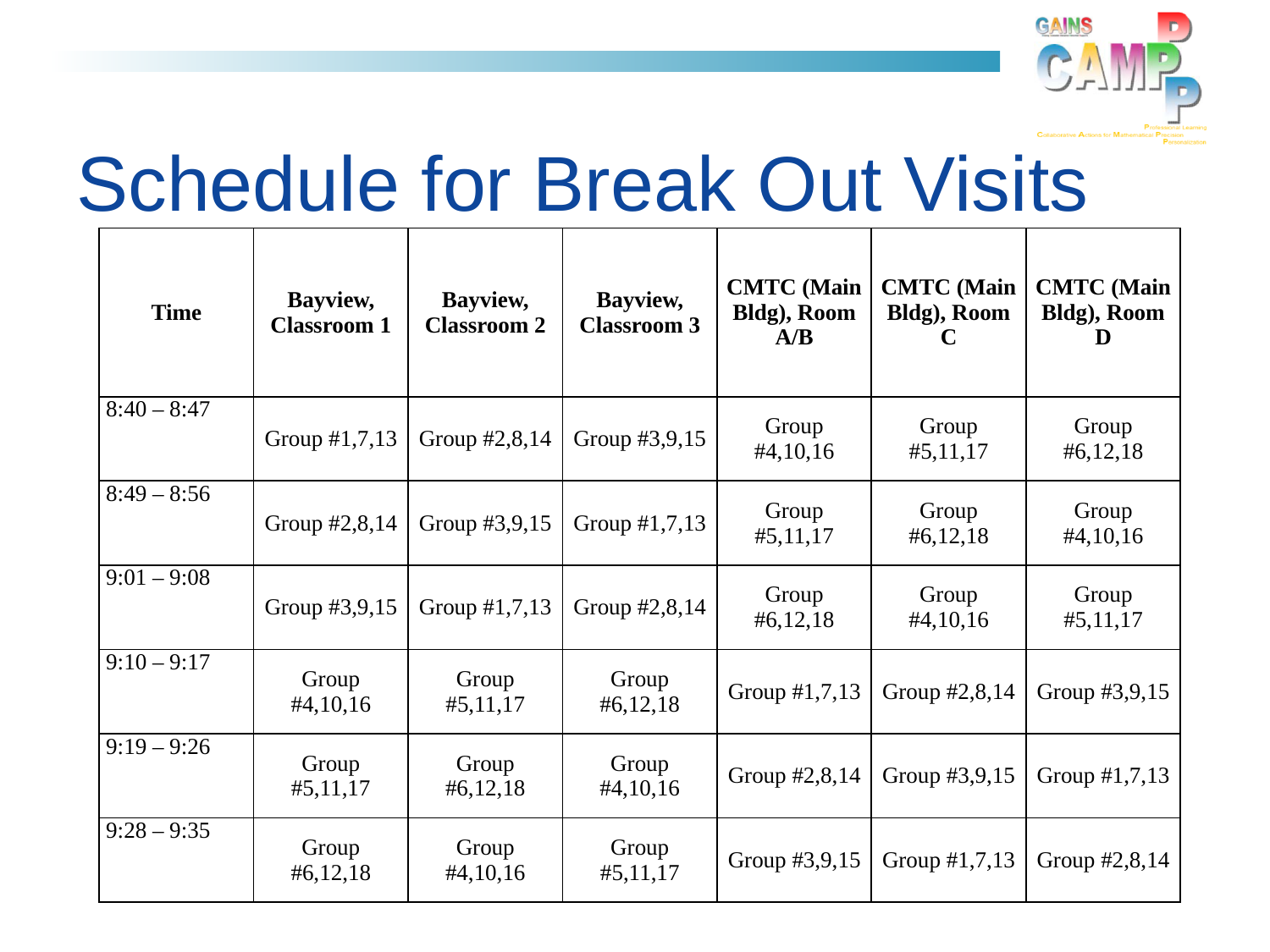

# Schedule for Break Out Visits
| Time | Bayview, Classroom 1 | Bayview, Classroom 2 | Bayview, Classroom 3 | CMTC (Main Bldg), Room A/B | CMTC (Main Bldg), Room C | CMTC (Main Bldg), Room D |
| --- | --- | --- | --- | --- | --- | --- |
| 8:40 – 8:47 | Group #1,7,13 | Group #2,8,14 | Group #3,9,15 | Group #4,10,16 | Group #5,11,17 | Group #6,12,18 |
| 8:49 – 8:56 | Group #2,8,14 | Group #3,9,15 | Group #1,7,13 | Group #5,11,17 | Group #6,12,18 | Group #4,10,16 |
| 9:01 – 9:08 | Group #3,9,15 | Group #1,7,13 | Group #2,8,14 | Group #6,12,18 | Group #4,10,16 | Group #5,11,17 |
| 9:10 – 9:17 | Group #4,10,16 | Group #5,11,17 | Group #6,12,18 | Group #1,7,13 | Group #2,8,14 | Group #3,9,15 |
| 9:19 – 9:26 | Group #5,11,17 | Group #6,12,18 | Group #4,10,16 | Group #2,8,14 | Group #3,9,15 | Group #1,7,13 |
| 9:28 – 9:35 | Group #6,12,18 | Group #4,10,16 | Group #5,11,17 | Group #3,9,15 | Group #1,7,13 | Group #2,8,14 |